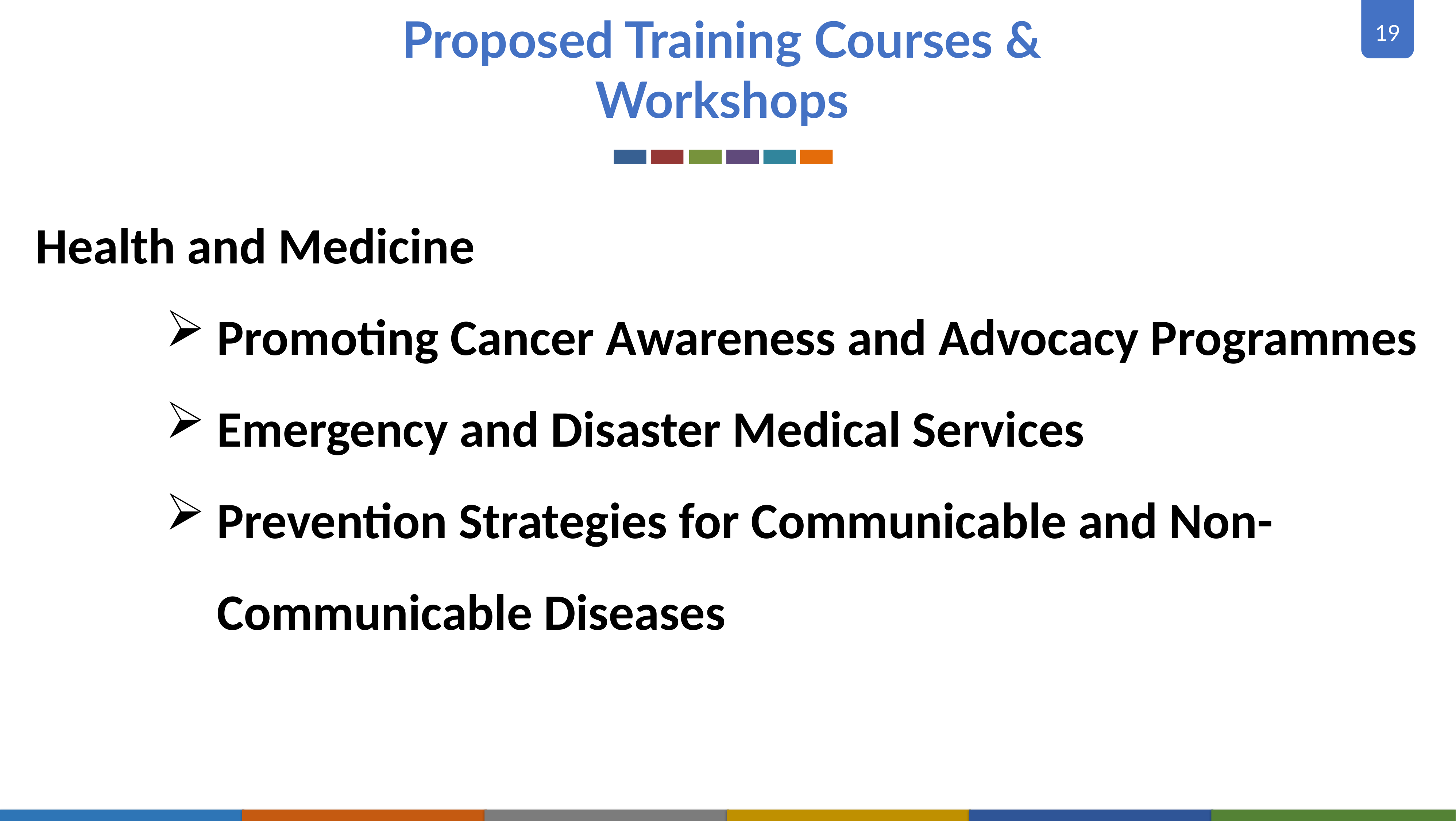

Proposed Training Courses & Workshops

Health and Medicine
Promoting Cancer Awareness and Advocacy Programmes
Emergency and Disaster Medical Services
Prevention Strategies for Communicable and Non-Communicable Diseases